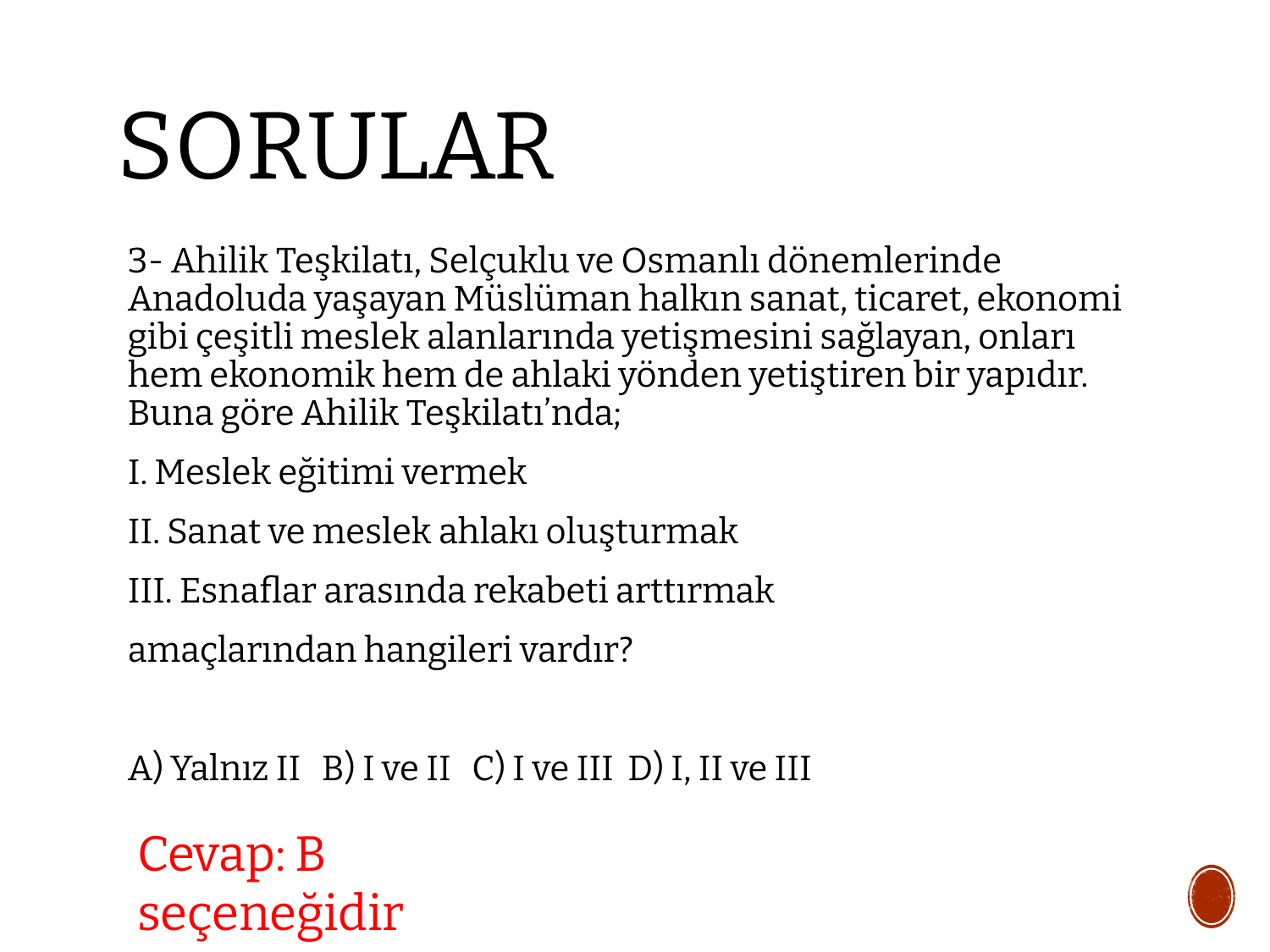

# sorular
3- Ahilik Teşkilatı, Selçuklu ve Osmanlı dönemlerinde Anadoluda yaşayan Müslüman halkın sanat, ticaret, ekonomi gibi çeşitli meslek alanlarında yetişmesini sağlayan, onları hem ekonomik hem de ahlaki yönden yetiştiren bir yapıdır. Buna göre Ahilik Teşkilatı’nda;
I. Meslek eğitimi vermek
II. Sanat ve meslek ahlakı oluşturmak
III. Esnaflar arasında rekabeti arttırmak
amaçlarından hangileri vardır?

A) Yalnız II   B) I ve II   C) I ve III  D) I, II ve III
Cevap: B seçeneğidir